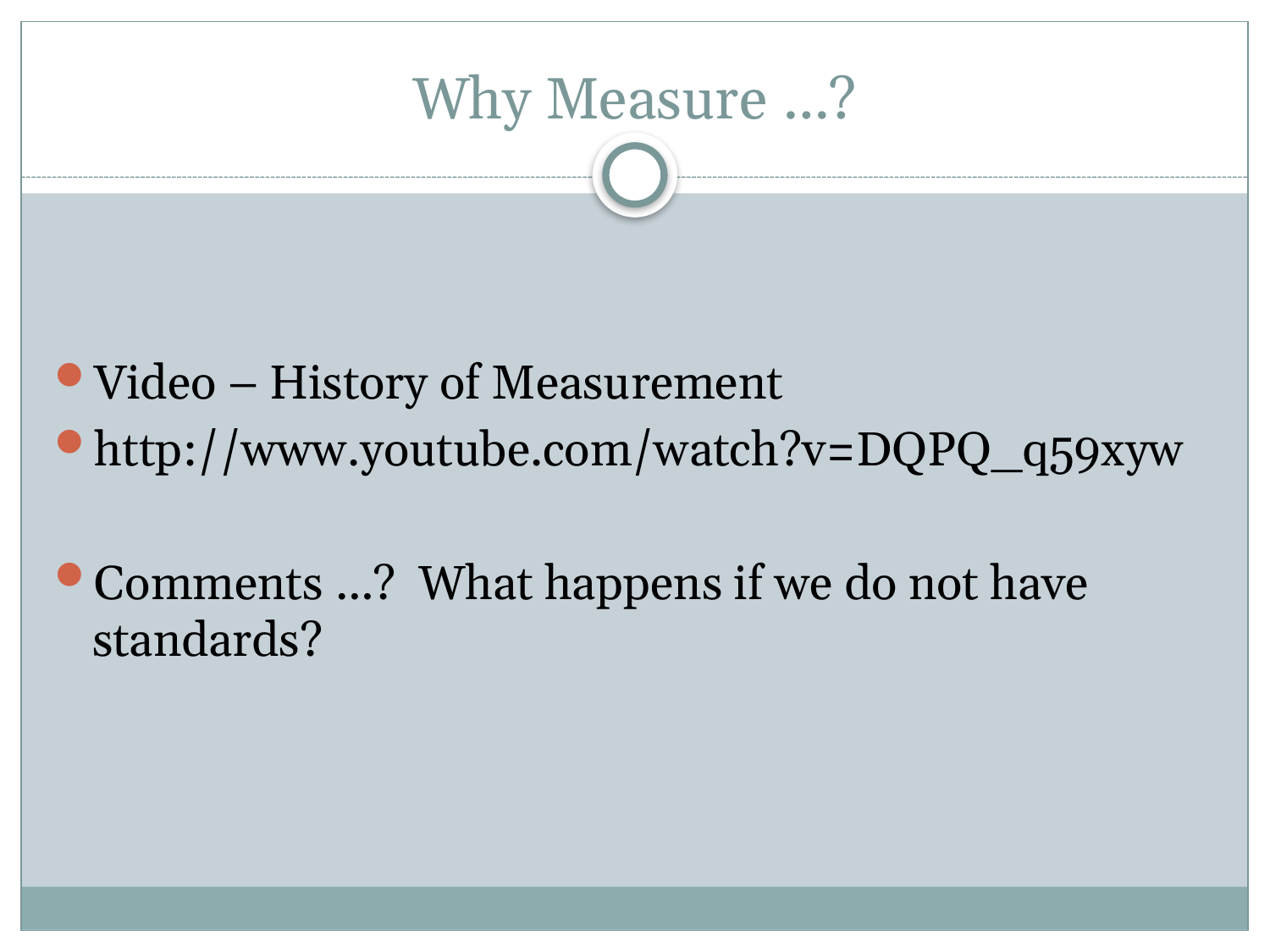

# Why Measure …?

Video – History of Measurement
http://www.youtube.com/watch?v=DQPQ_q59xyw

Comments …?  What happens if we do not have standards?